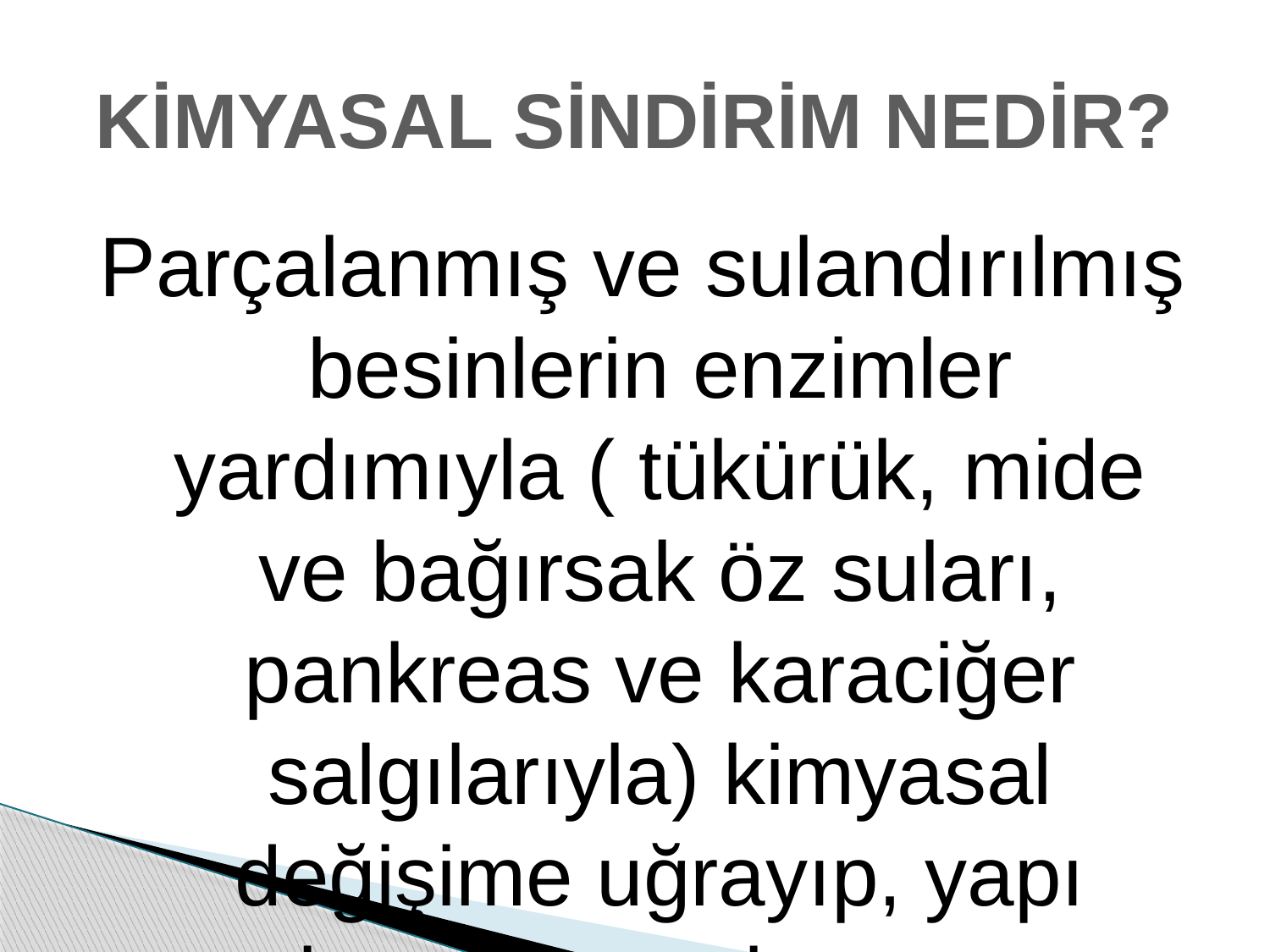

# KİMYASAL SİNDİRİM NEDİR?
Parçalanmış ve sulandırılmış besinlerin enzimler yardımıyla ( tükürük, mide ve bağırsak öz suları, pankreas ve karaciğer salgılarıyla) kimyasal değişime uğrayıp, yapı taşlarına parçalanmasına denir. Kimyasal sindirimde mutlaka enzim ve su kullanılır.